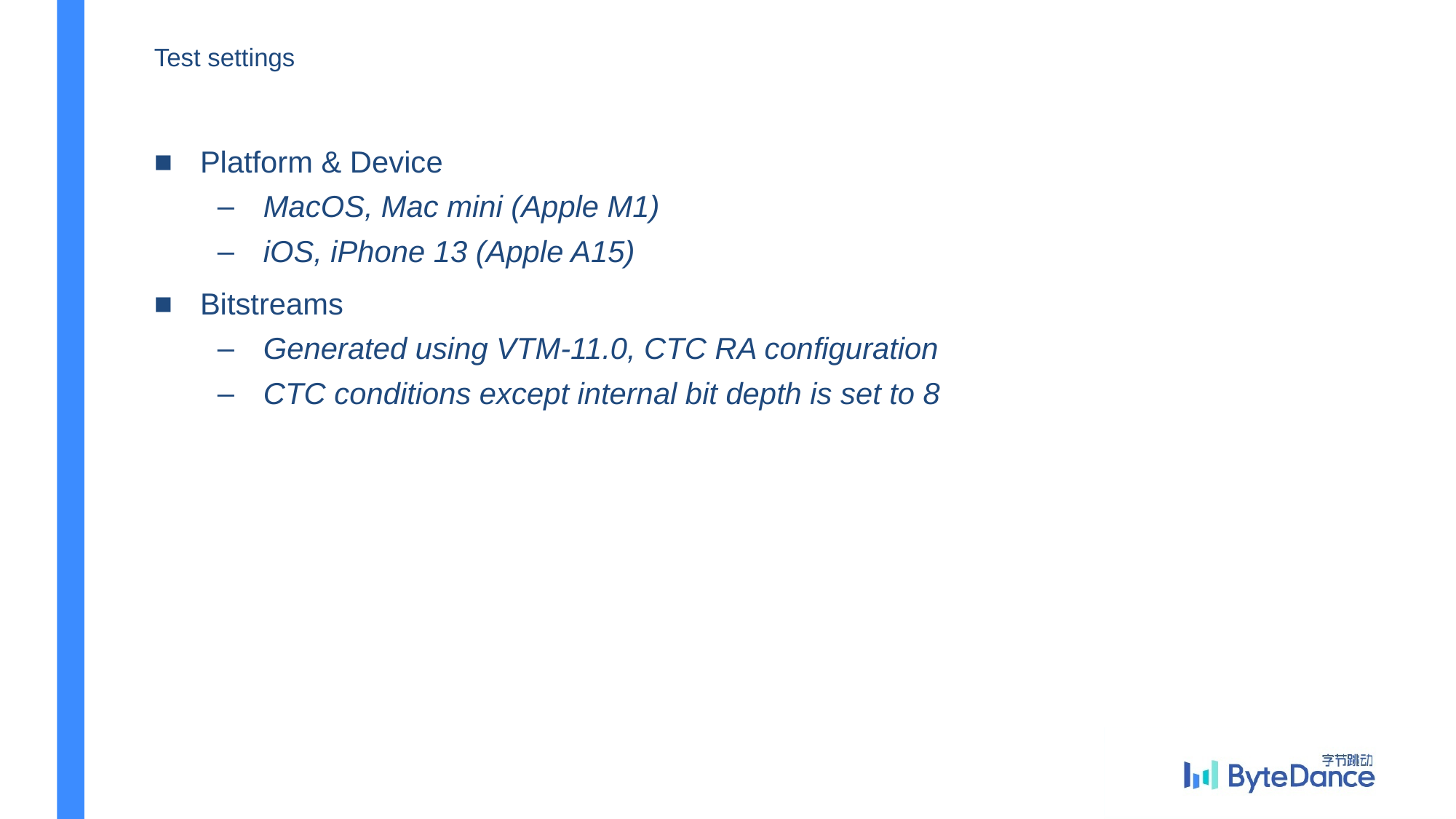

# Test settings
Platform & Device
MacOS, Mac mini (Apple M1)
iOS, iPhone 13 (Apple A15)
Bitstreams
Generated using VTM-11.0, CTC RA configuration
CTC conditions except internal bit depth is set to 8